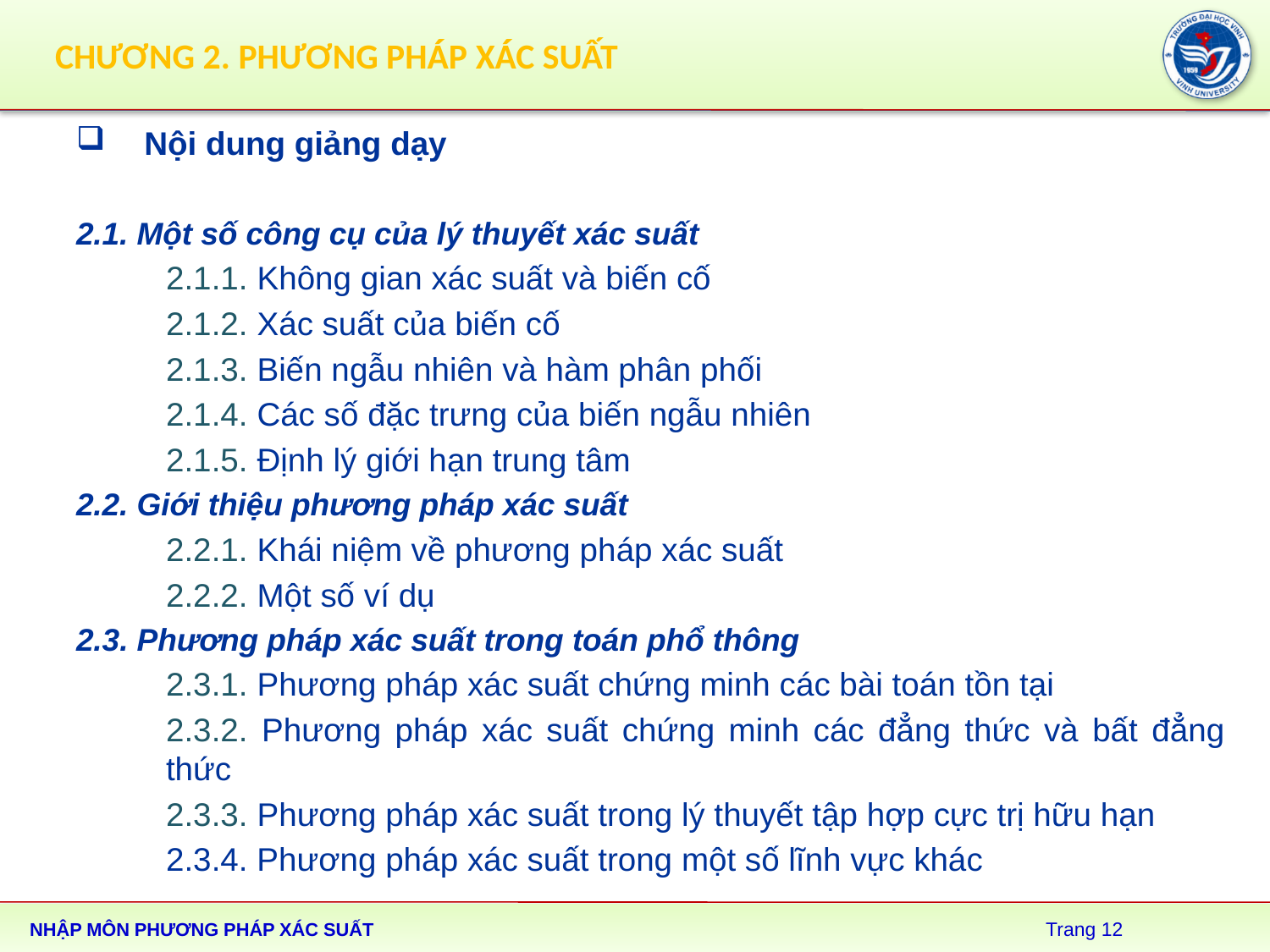

# CHƯƠNG 2. PHƯƠNG PHÁP XÁC SUẤT
Nội dung giảng dạy

2.1. Một số công cụ của lý thuyết xác suất
	2.1.1. Không gian xác suất và biến cố
	2.1.2. Xác suất của biến cố
	2.1.3. Biến ngẫu nhiên và hàm phân phối
	2.1.4. Các số đặc trưng của biến ngẫu nhiên
	2.1.5. Định lý giới hạn trung tâm
2.2. Giới thiệu phương pháp xác suất
	2.2.1. Khái niệm về phương pháp xác suất
	2.2.2. Một số ví dụ
2.3. Phương pháp xác suất trong toán phổ thông
	2.3.1. Phương pháp xác suất chứng minh các bài toán tồn tại
	2.3.2. Phương pháp xác suất chứng minh các đẳng thức và bất đẳng thức
	2.3.3. Phương pháp xác suất trong lý thuyết tập hợp cực trị hữu hạn
	2.3.4. Phương pháp xác suất trong một số lĩnh vực khác